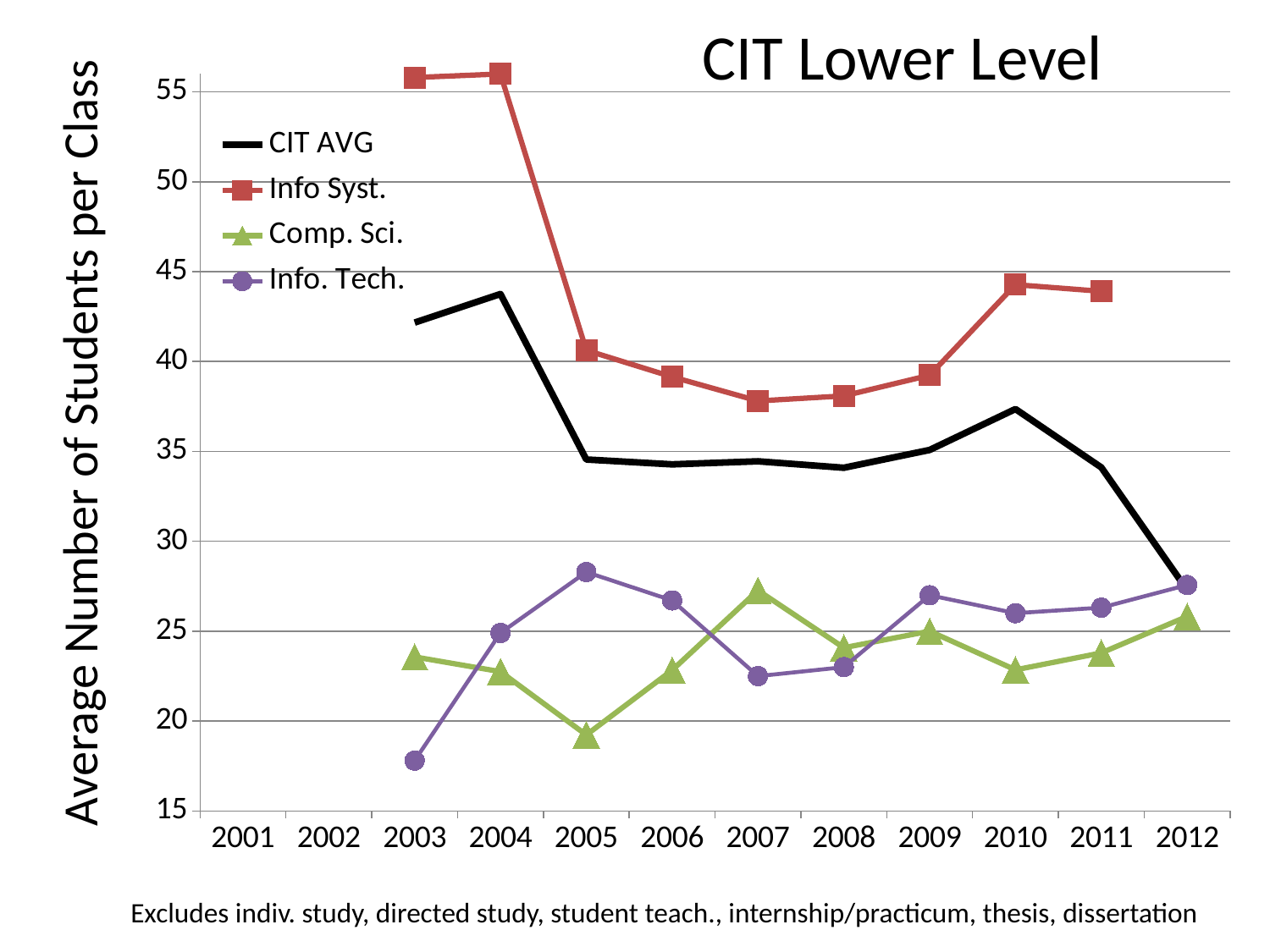

### Chart

| Category | CIT AVG | Info Syst. | Comp. Sci. | Info. Tech. |
|---|---|---|---|---|
| 2001 | None | None | None | None |
| 2002 | None | None | None | None |
| 2003 | 42.17 | 55.8 | 23.57 | 17.8 |
| 2004 | 43.760000000000005 | 56.0 | 22.75 | 24.9 |
| 2005 | 34.550000000000004 | 40.63 | 19.23 | 28.29 |
| 2006 | 34.28 | 39.15 | 22.830000000000002 | 26.71 |
| 2007 | 34.449999999999996 | 37.809999999999995 | 27.27 | 22.5 |
| 2008 | 34.09 | 38.09 | 24.08 | 23.0 |
| 2009 | 35.08 | 39.24 | 25.0 | 27.0 |
| 2010 | 37.36 | 44.28 | 22.85 | 26.0 |
| 2011 | 34.11 | 43.91 | 23.79 | 26.310000000000002 |
| 2012 | 27.29 | None | 25.82 | 27.57 |
CIT Lower Level
Average Number of Students per Class
Excludes indiv. study, directed study, student teach., internship/practicum, thesis, dissertation